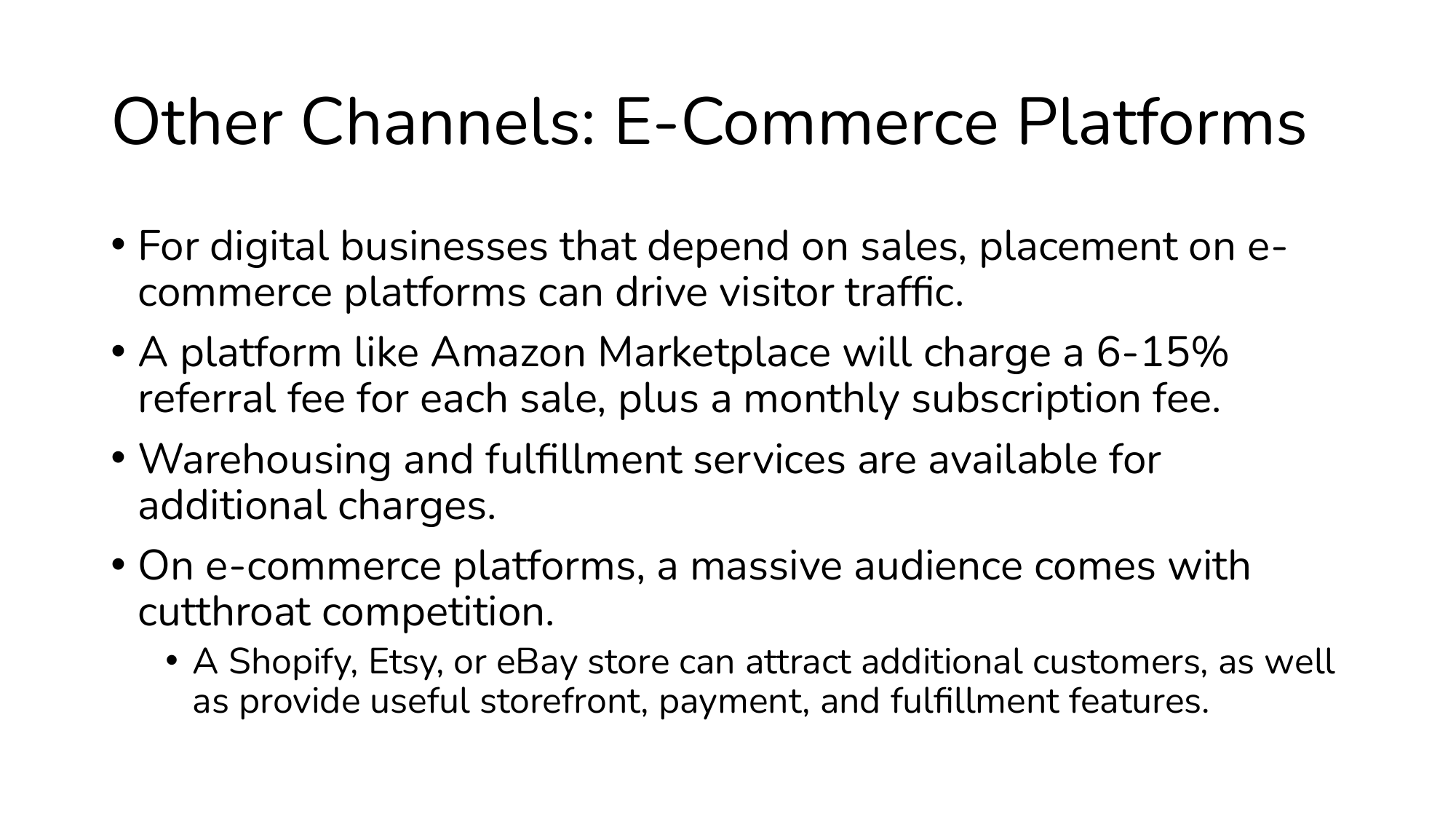

# Other Channels: E-Commerce Platforms
For digital businesses that depend on sales, placement on e-commerce platforms can drive visitor traffic.
A platform like Amazon Marketplace will charge a 6-15% referral fee for each sale, plus a monthly subscription fee.
Warehousing and fulfillment services are available for additional charges.
On e-commerce platforms, a massive audience comes with cutthroat competition.
A Shopify, Etsy, or eBay store can attract additional customers, as well as provide useful storefront, payment, and fulfillment features.